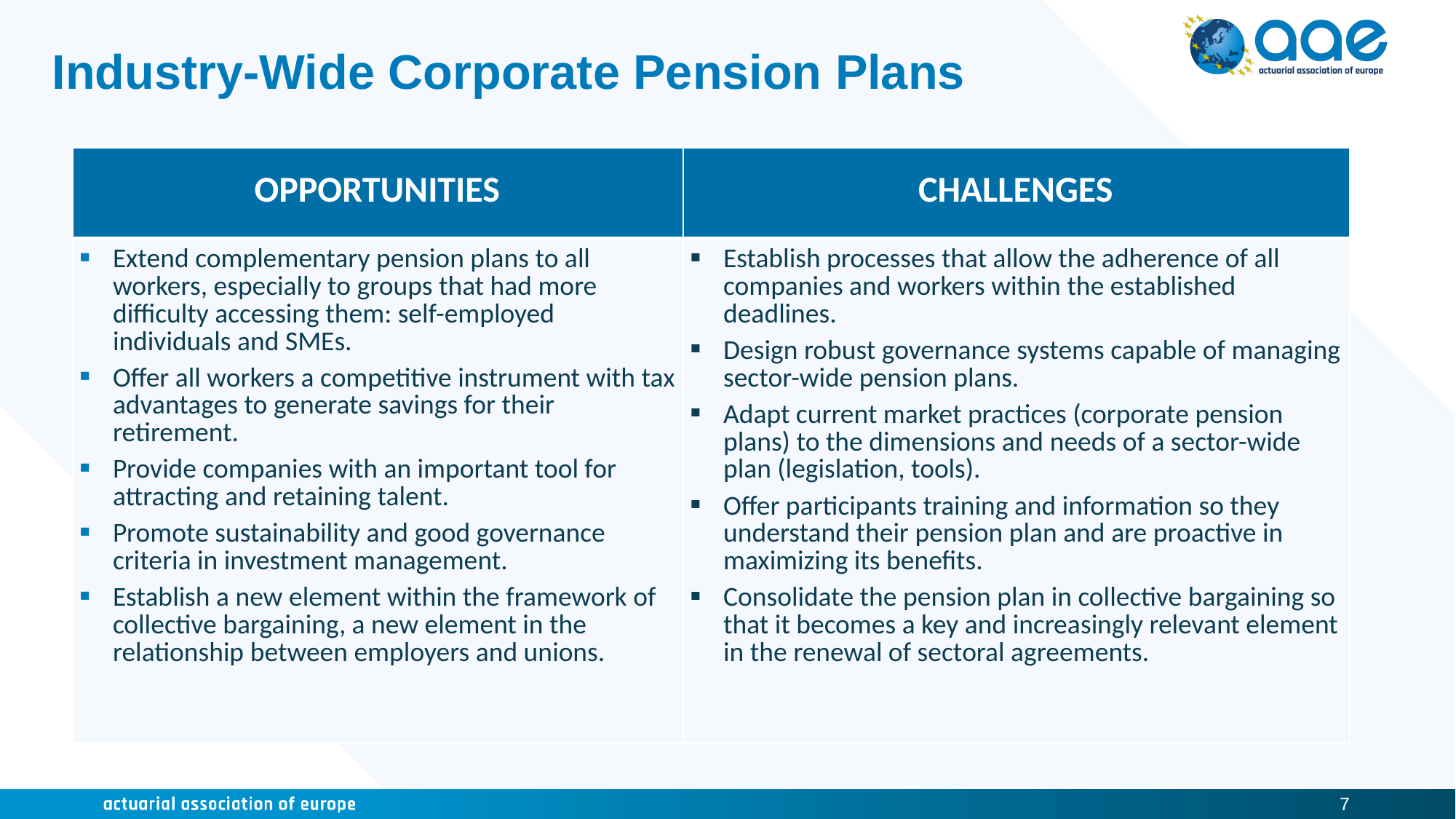

# Industry-Wide Corporate Pension Plans
| OPPORTUNITIES | CHALLENGES |
| --- | --- |
| Extend complementary pension plans to all workers, especially to groups that had more difficulty accessing them: self-employed individuals and SMEs. Offer all workers a competitive instrument with tax advantages to generate savings for their retirement. Provide companies with an important tool for attracting and retaining talent. Promote sustainability and good governance criteria in investment management. Establish a new element within the framework of collective bargaining, a new element in the relationship between employers and unions. | Establish processes that allow the adherence of all companies and workers within the established deadlines. Design robust governance systems capable of managing sector-wide pension plans. Adapt current market practices (corporate pension plans) to the dimensions and needs of a sector-wide plan (legislation, tools). Offer participants training and information so they understand their pension plan and are proactive in maximizing its benefits. Consolidate the pension plan in collective bargaining so that it becomes a key and increasingly relevant element in the renewal of sectoral agreements. |
7